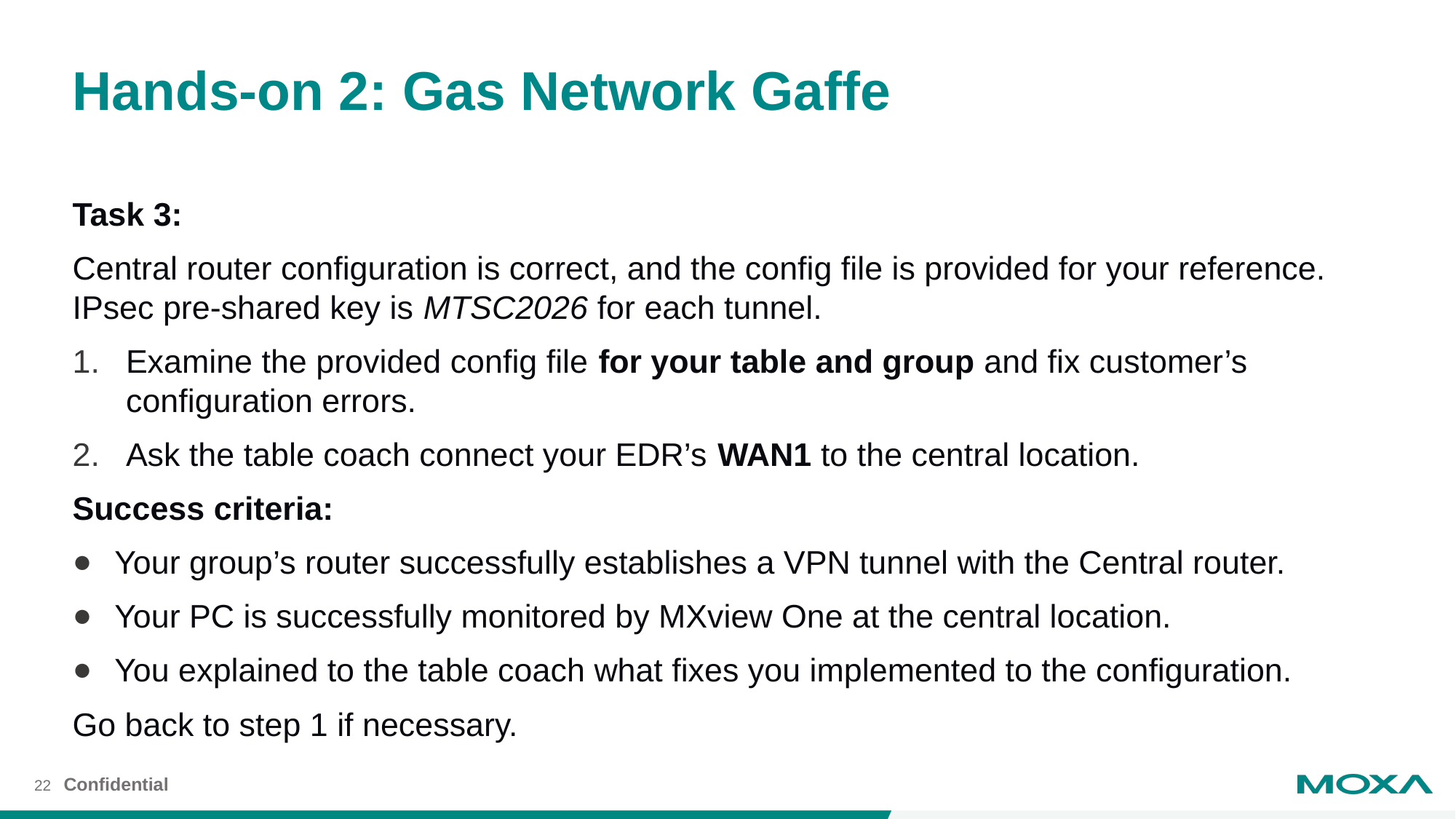

# Hands-on 2: Gas Network Gaffe
Task 3:
Central router configuration is correct, and the config file is provided for your reference. IPsec pre-shared key is MTSC2026 for each tunnel.
Examine the provided config file for your table and group and fix customer’s configuration errors.
Ask the table coach connect your EDR’s WAN1 to the central location.
Success criteria:
Your group’s router successfully establishes a VPN tunnel with the Central router.
Your PC is successfully monitored by MXview One at the central location.
You explained to the table coach what fixes you implemented to the configuration.
Go back to step 1 if necessary.